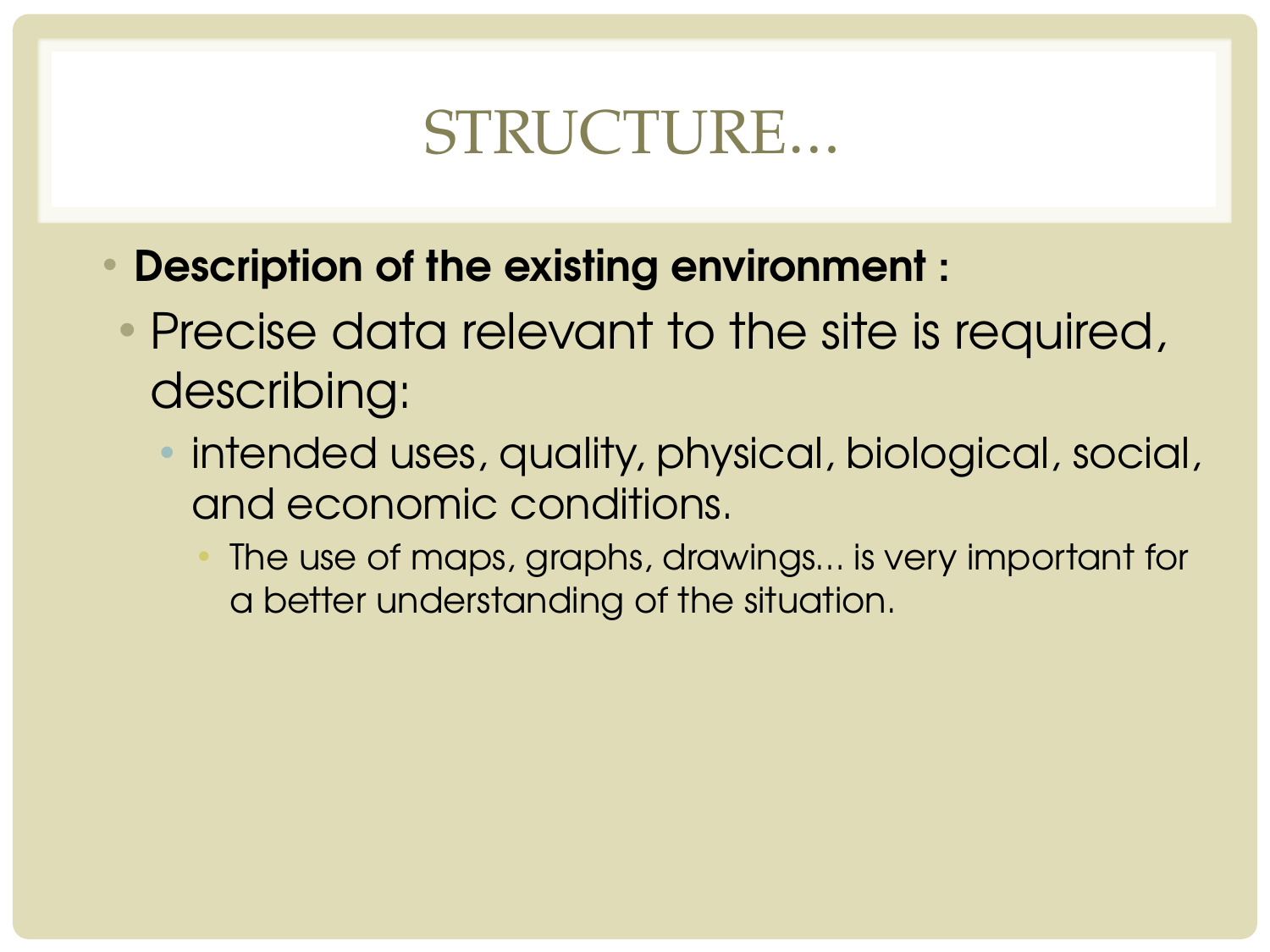

# Structure…
Description of the existing environment :
Precise data relevant to the site is required, describing:
intended uses, quality, physical, biological, social, and economic conditions.
The use of maps, graphs, drawings… is very important for a better understanding of the situation.